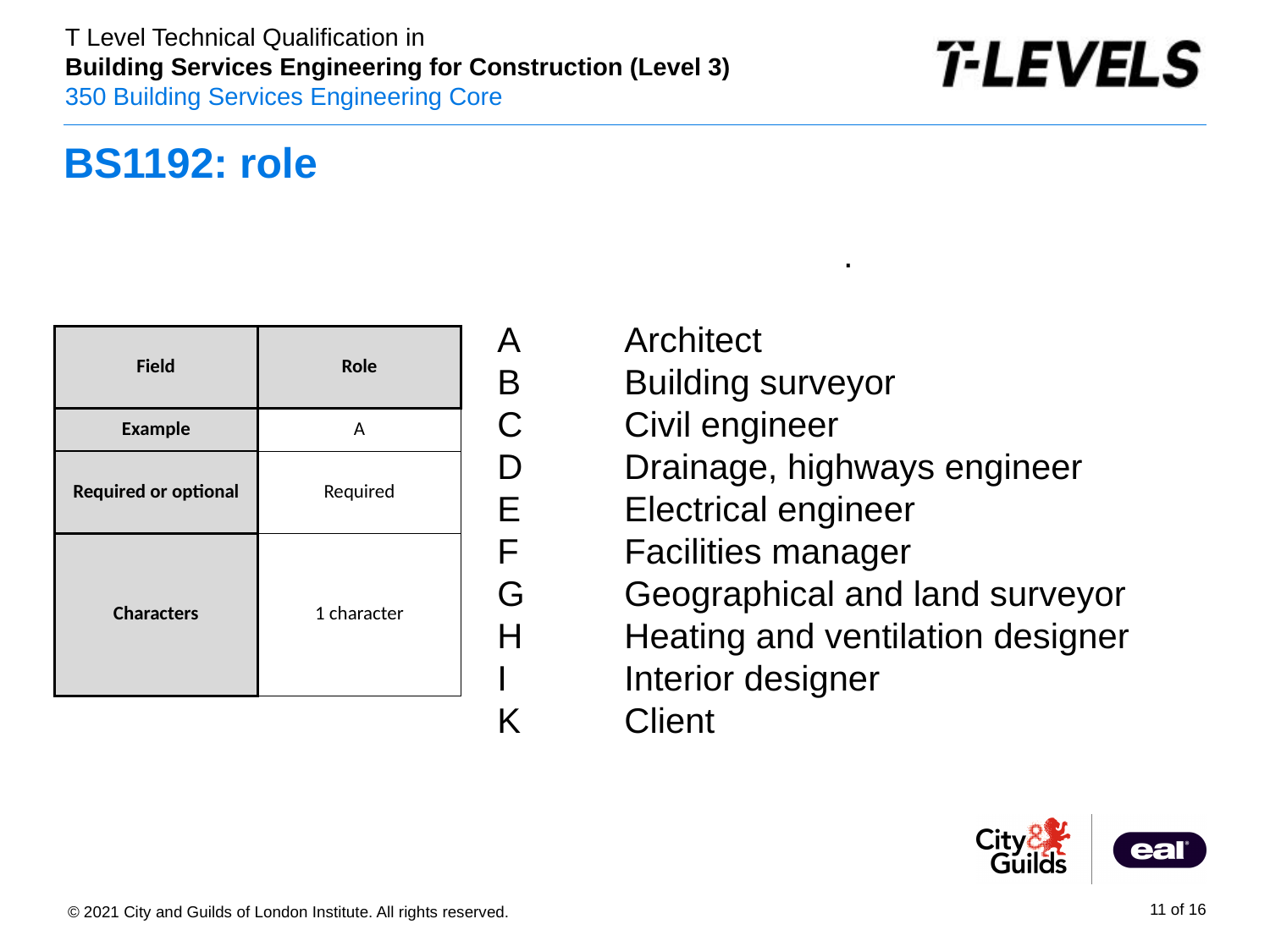

# BS1192: role
.

A	Architect
B	Building surveyor
C	Civil engineer
D	Drainage, highways engineer
E	Electrical engineer
F	Facilities manager
G	Geographical and land surveyor
H	Heating and ventilation designer
I	Interior designer
K	Client
| Field | Role |
| --- | --- |
| Example | A |
| Required or optional | Required |
| Characters | 1 character |